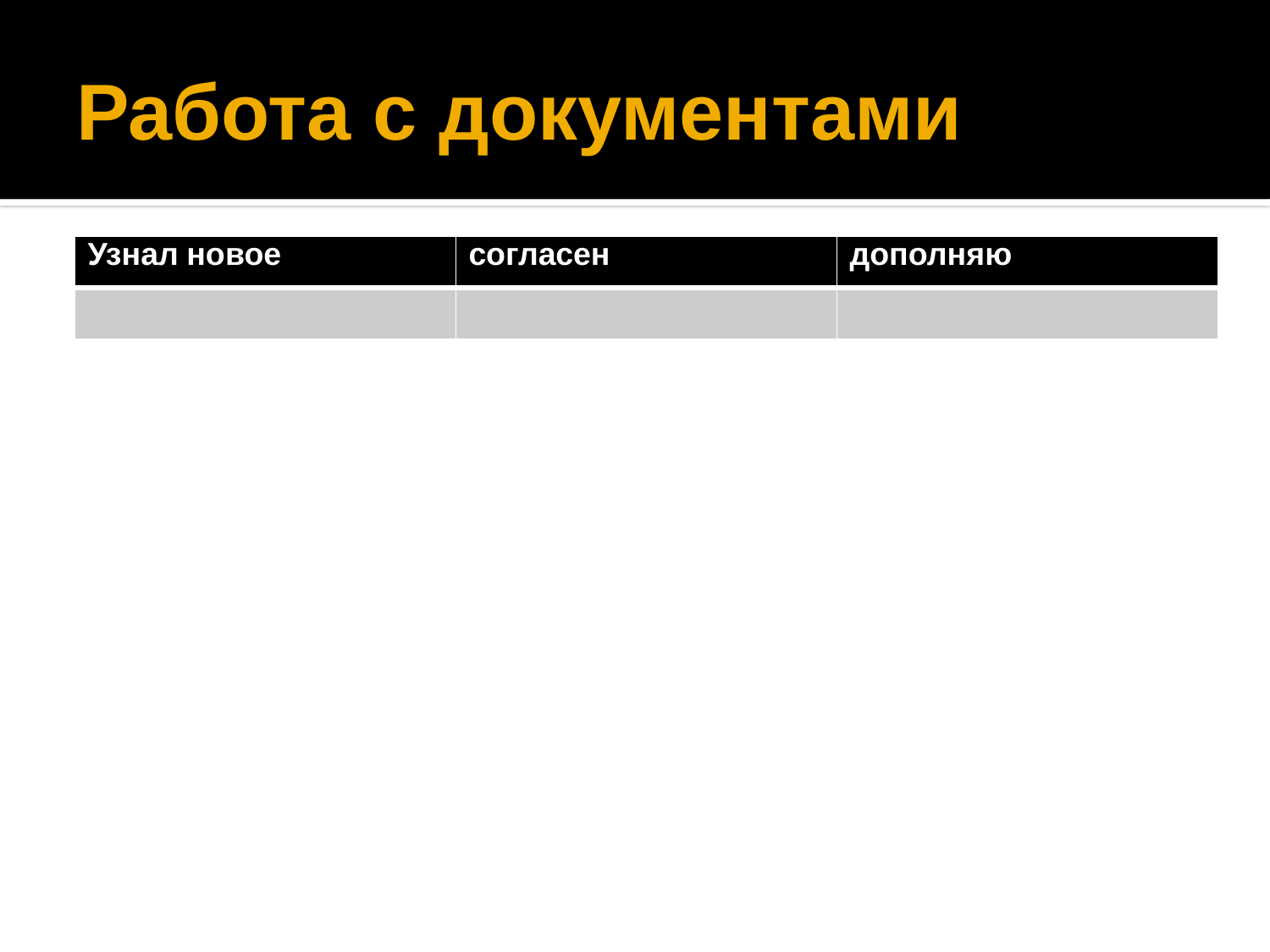

# Работа с документами
| Узнал новое | согласен | дополняю |
| --- | --- | --- |
|  |  |  |